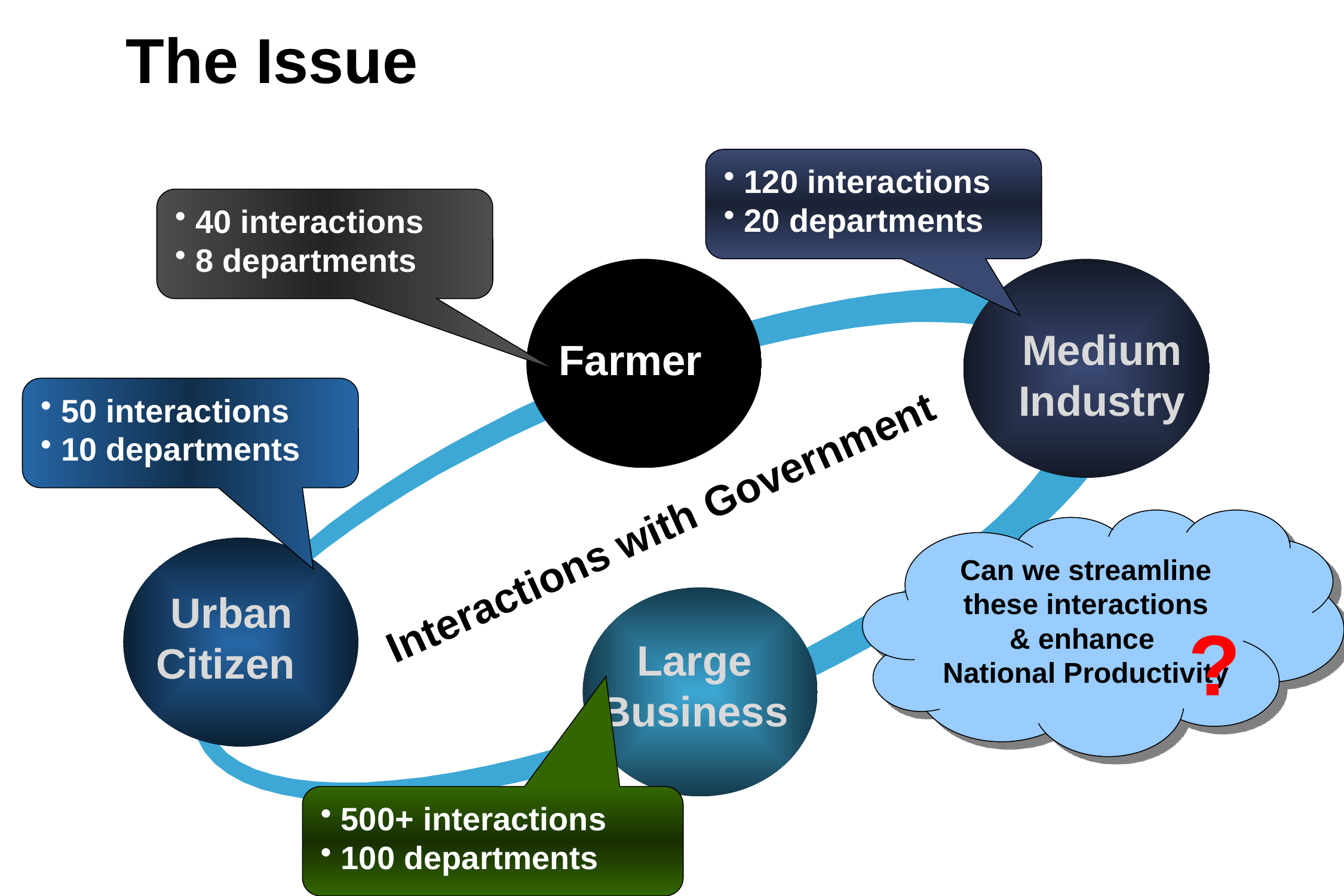

# The Issue
 120 interactions
 20 departments

 40 interactions
 8 departments

Farmer

Medium
Industry

Urban
Citizen

Large
Business
 50 interactions
 10 departments

Interactions with Government
Can we streamline
these interactions
& enhance
National Productivity
?
 500+ interactions
 100 departments